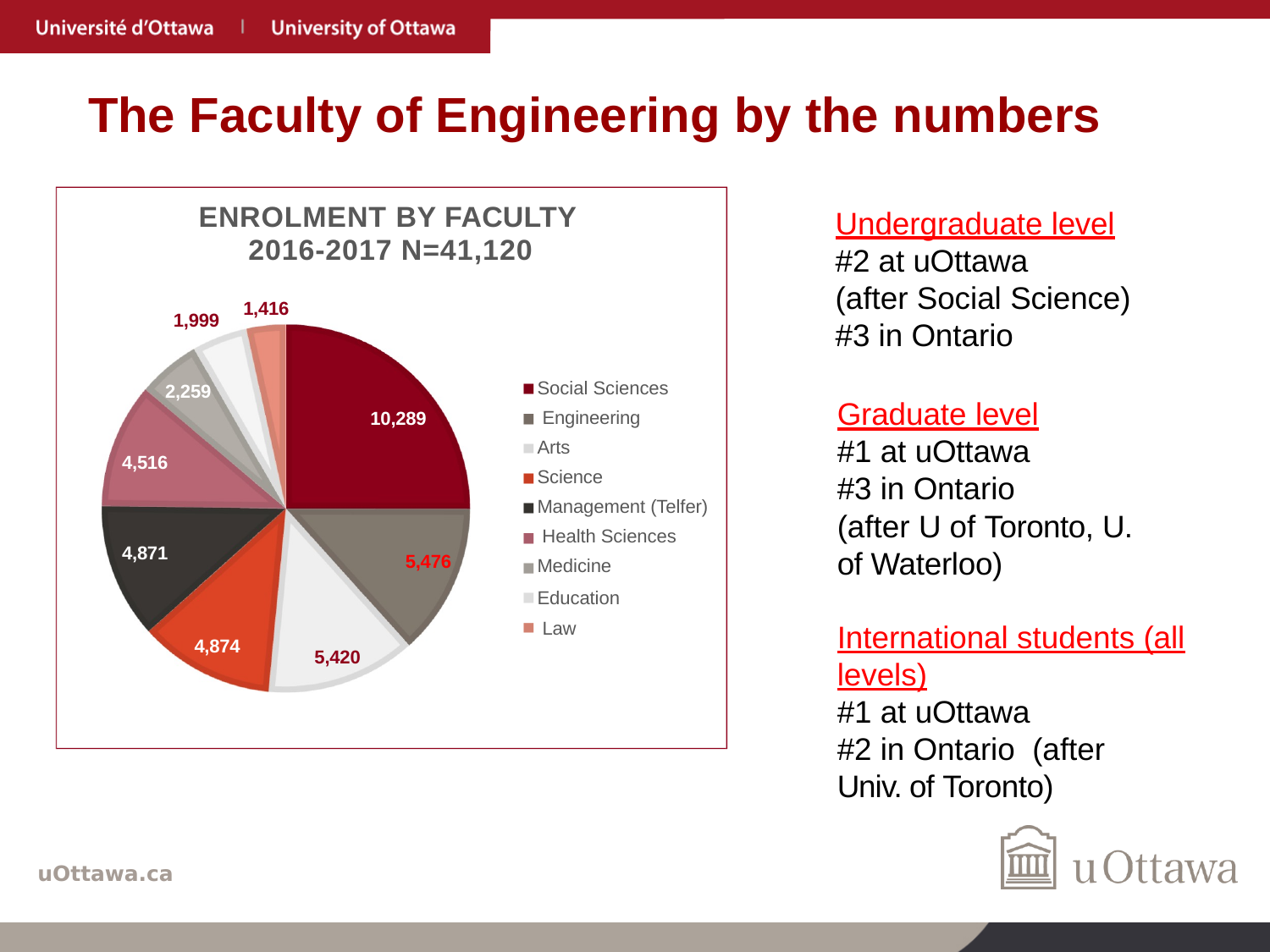

The Faculty of Engineering by the numbers

ENROLMENT BY FACULTY  2016-2017 N=41,120
Undergraduate level
#2 at uOttawa
(after Social Science)
#3 in Ontario
1,416
1,999

Social Sciences  Engineering  Arts
Science  Management (Telfer)  Health Sciences  Medicine
Education  Law
2,259

Graduate level
#1 at uOttawa
#3 in Ontario
(after U of Toronto, U. of Waterloo)
10,289

4,516

4,871
5,476

International students (all levels)
#1 at uOttawa
#2 in Ontario  (after Univ. of Toronto)

4,874
5,420